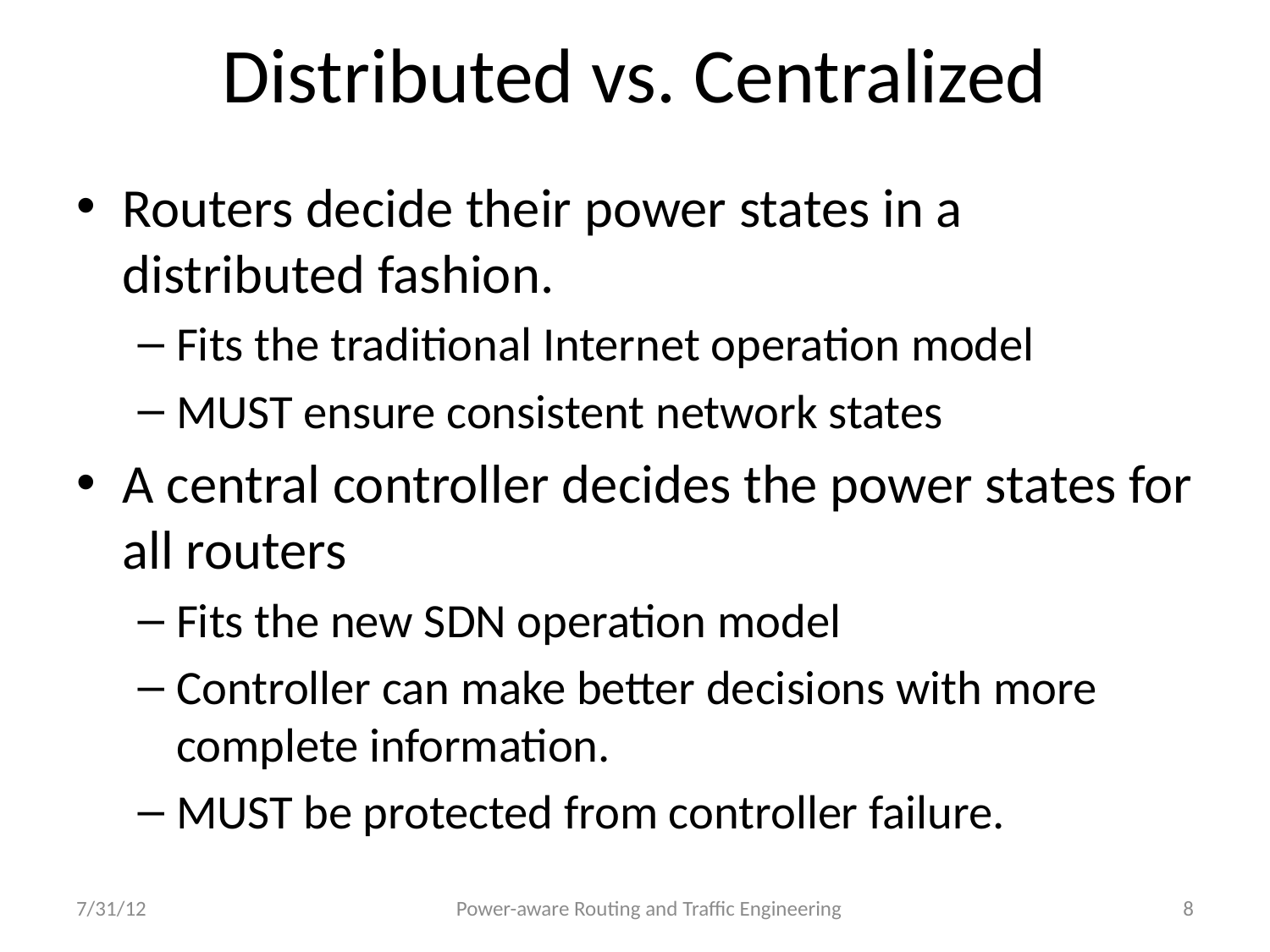

# Distributed vs. Centralized
Routers decide their power states in a distributed fashion.
Fits the traditional Internet operation model
MUST ensure consistent network states
A central controller decides the power states for all routers
Fits the new SDN operation model
Controller can make better decisions with more complete information.
MUST be protected from controller failure.
7/31/12
Power-aware Routing and Traffic Engineering
8